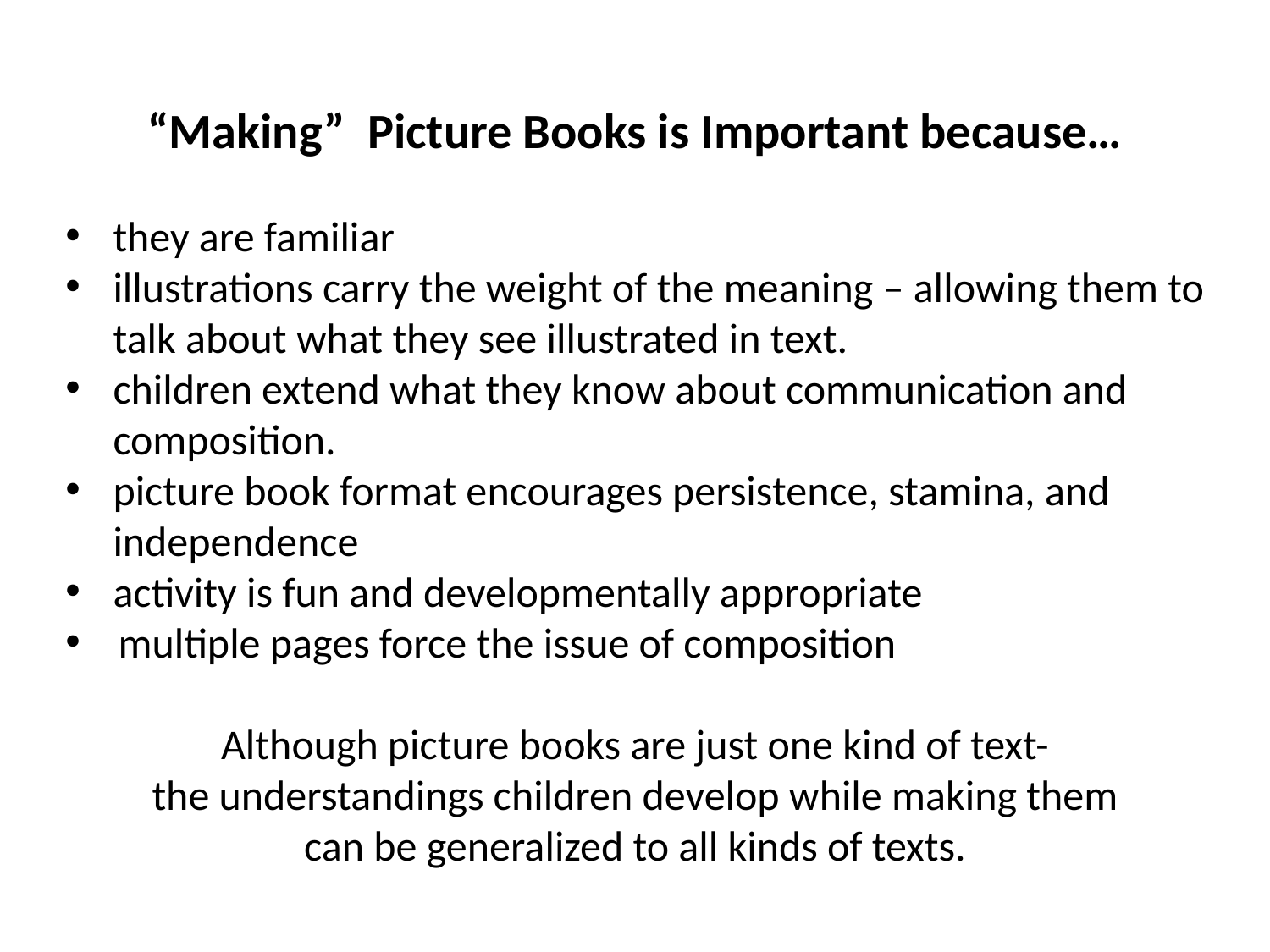

“Making”  Picture Books is Important because…

they are familiar
illustrations carry the weight of the meaning – allowing them to talk about what they see illustrated in text.
children extend what they know about communication and composition.
picture book format encourages persistence, stamina, and independence
activity is fun and developmentally appropriate
    multiple pages force the issue of composition

Although picture books are just one kind of text-
 the understandings children develop while making them
can be generalized to all kinds of texts.